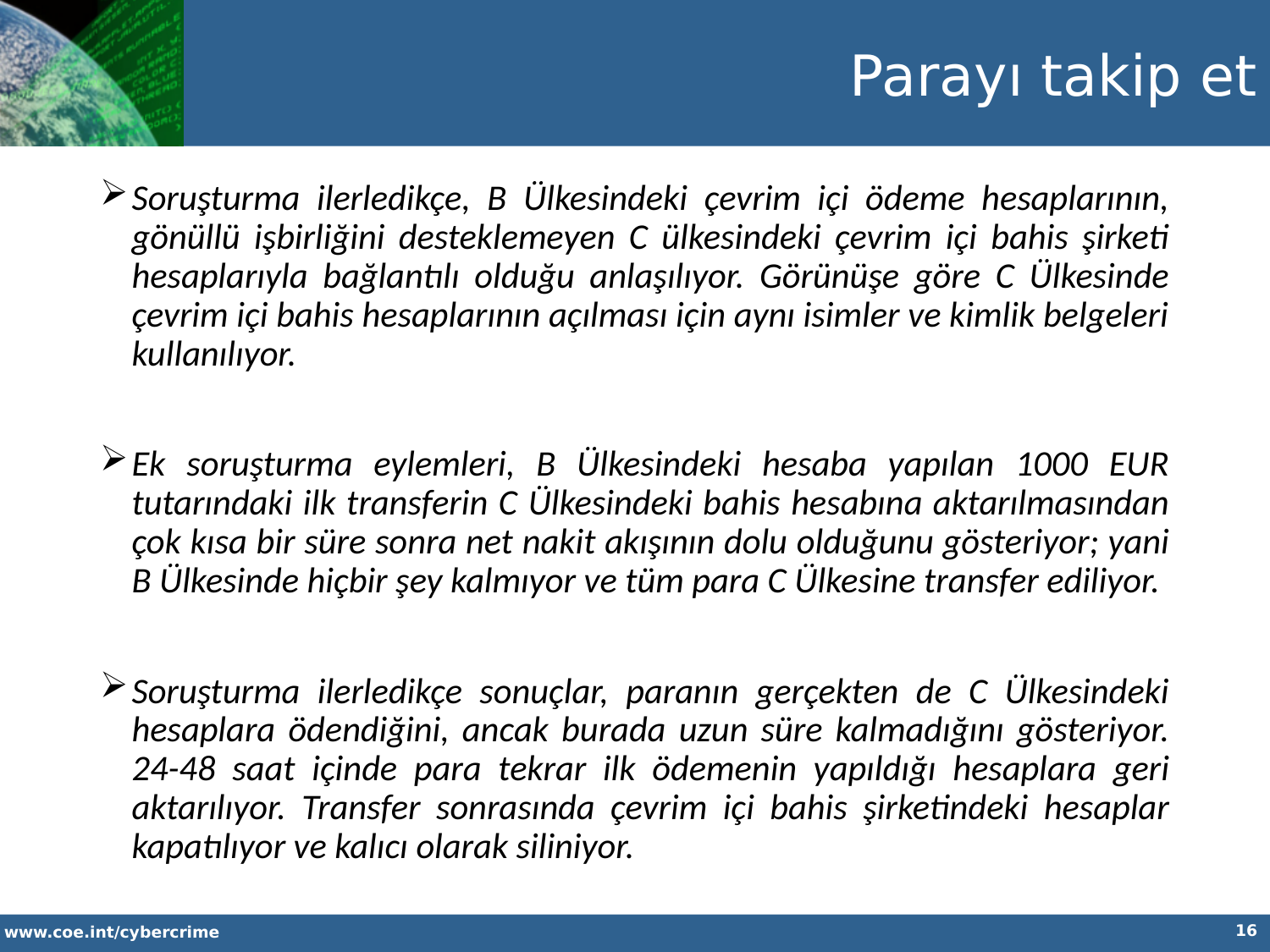

Parayı takip et
Soruşturma ilerledikçe, B Ülkesindeki çevrim içi ödeme hesaplarının, gönüllü işbirliğini desteklemeyen C ülkesindeki çevrim içi bahis şirketi hesaplarıyla bağlantılı olduğu anlaşılıyor. Görünüşe göre C Ülkesinde çevrim içi bahis hesaplarının açılması için aynı isimler ve kimlik belgeleri kullanılıyor.

Ek soruşturma eylemleri, B Ülkesindeki hesaba yapılan 1000 EUR tutarındaki ilk transferin C Ülkesindeki bahis hesabına aktarılmasından çok kısa bir süre sonra net nakit akışının dolu olduğunu gösteriyor; yani B Ülkesinde hiçbir şey kalmıyor ve tüm para C Ülkesine transfer ediliyor.

Soruşturma ilerledikçe sonuçlar, paranın gerçekten de C Ülkesindeki hesaplara ödendiğini, ancak burada uzun süre kalmadığını gösteriyor. 24-48 saat içinde para tekrar ilk ödemenin yapıldığı hesaplara geri aktarılıyor. Transfer sonrasında çevrim içi bahis şirketindeki hesaplar kapatılıyor ve kalıcı olarak siliniyor.

16